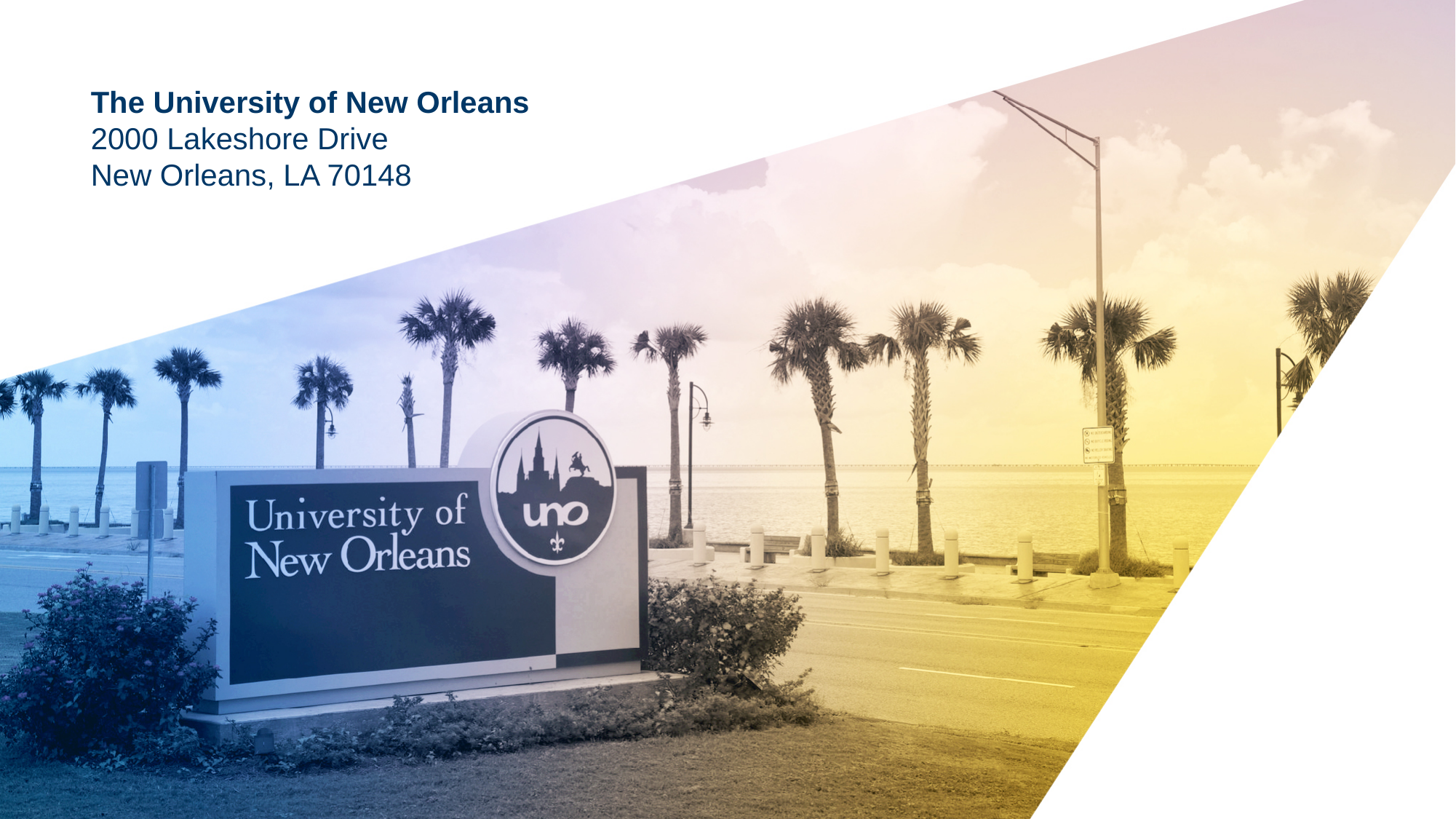

The University of New Orleans
2000 Lakeshore Drive
New Orleans, LA 70148